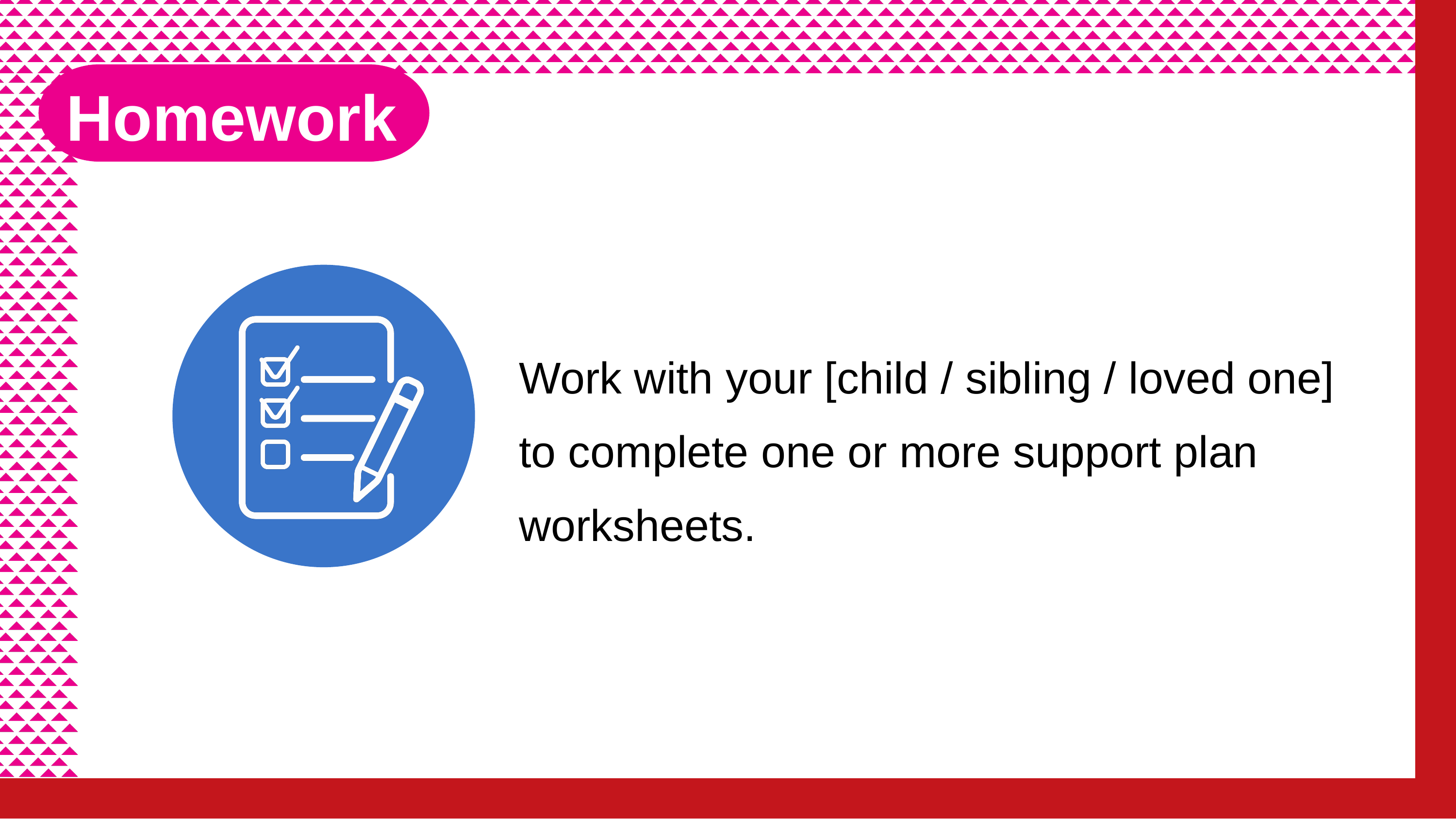

Homework

Work with your [child / sibling / loved one] to complete one or more support plan worksheets.